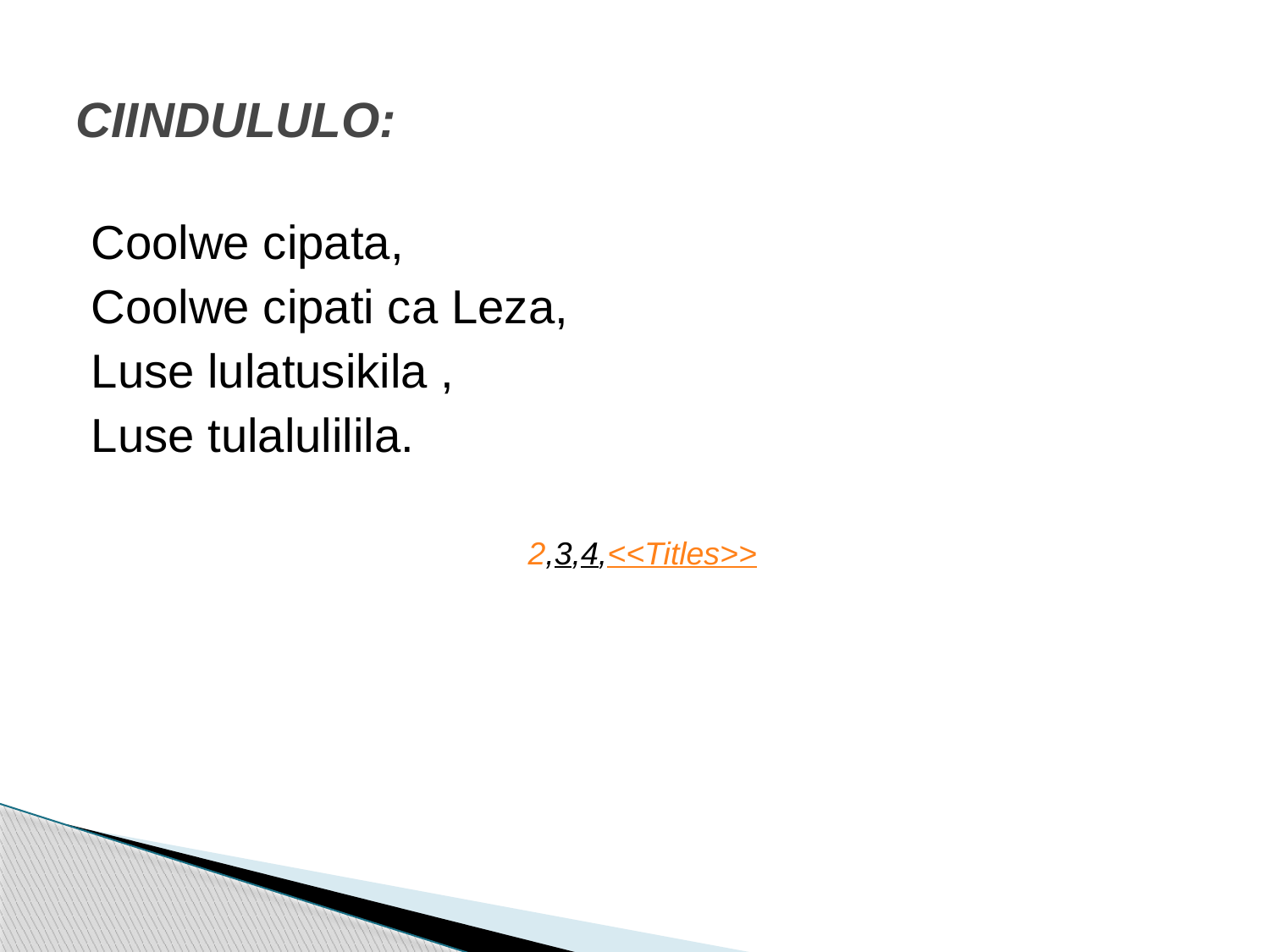

# CIINDULULO:
Coolwe cipata,
Coolwe cipati ca Leza,
Luse lulatusikila ,
Luse tulalulilila.

2,3,4,<<Titles>>